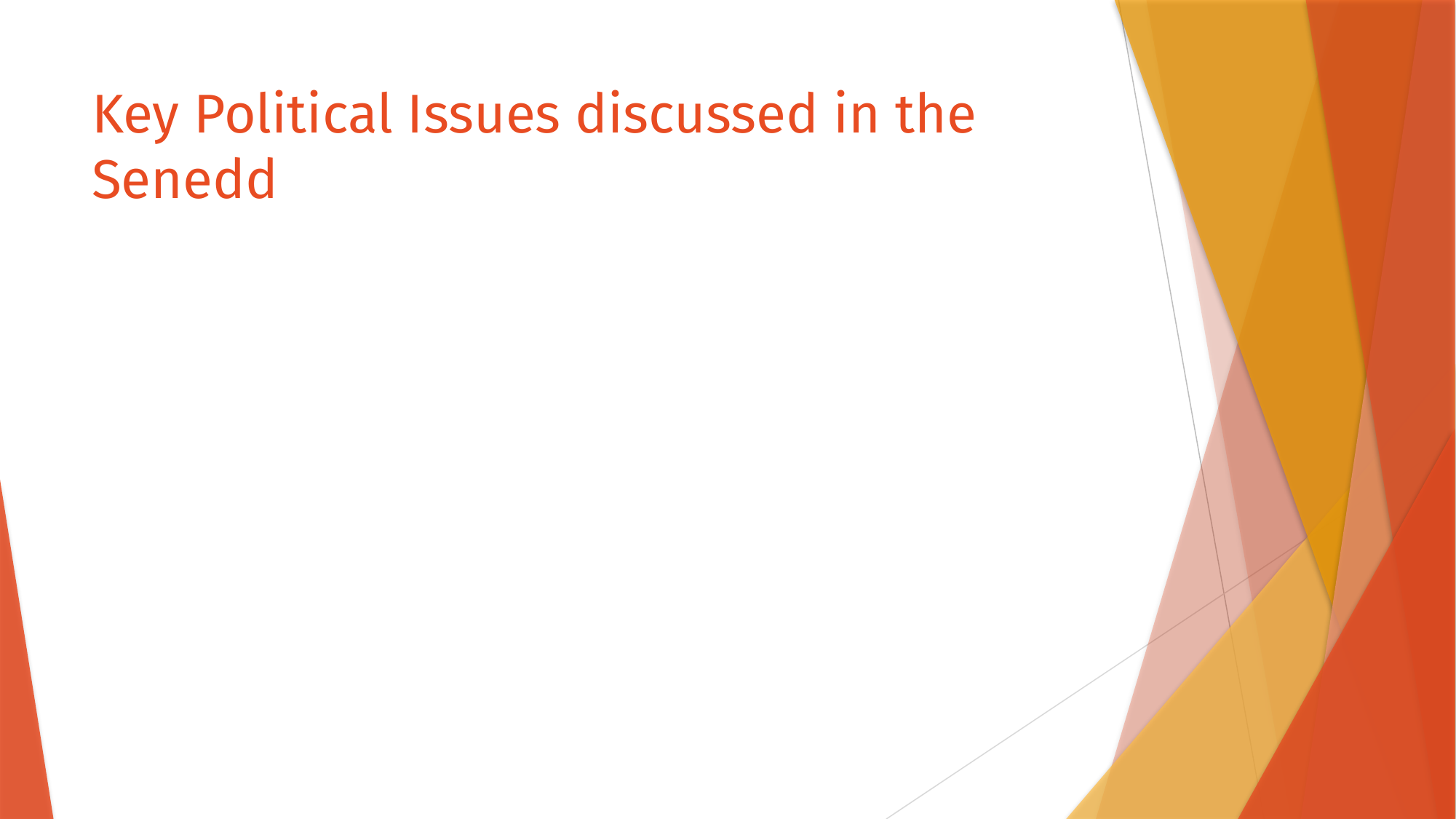

# Key Political Issues discussed in the Senedd